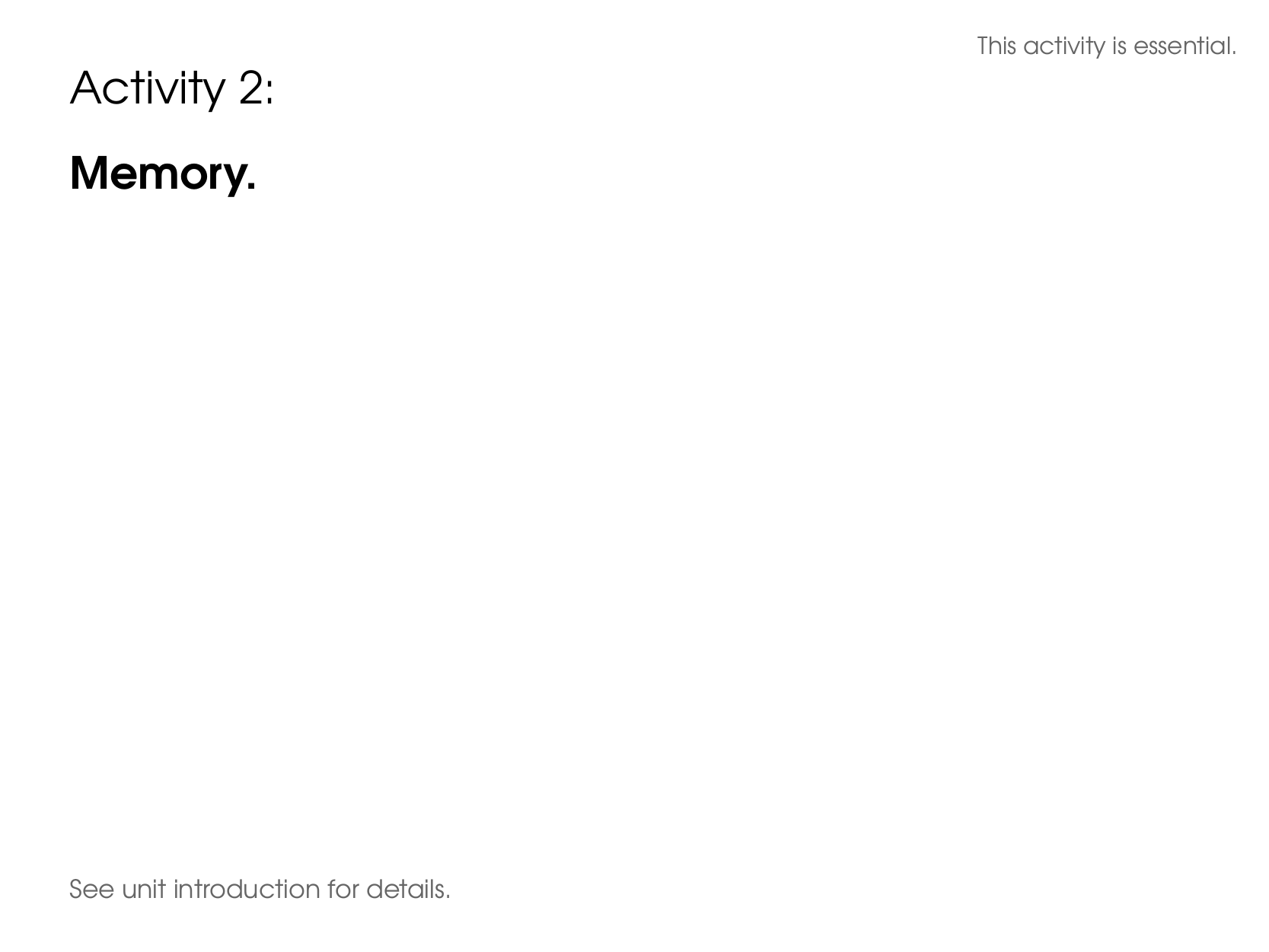

This activity is essential.
Activity 2:
Memory.
See unit introduction for details.